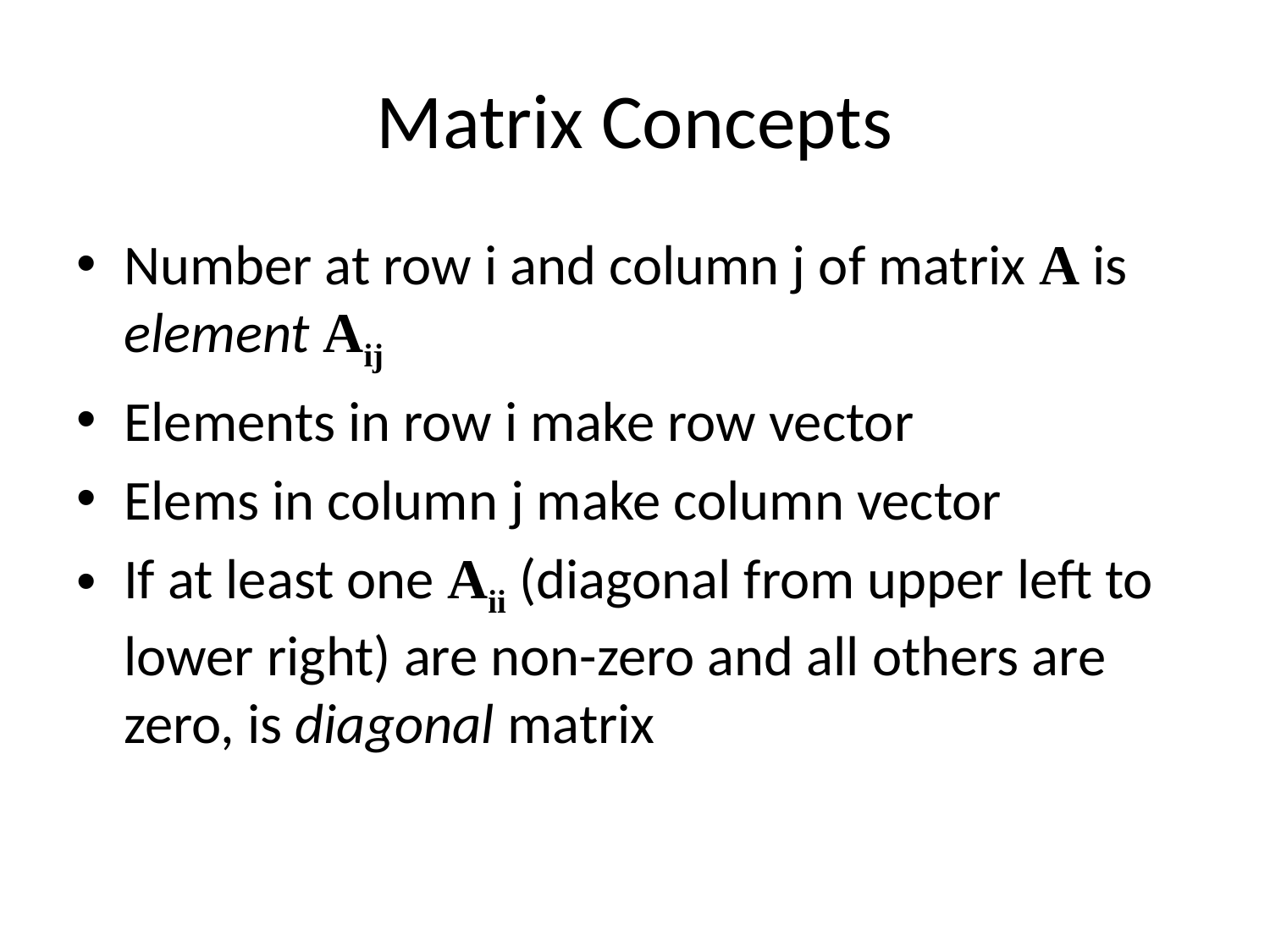

# Matrix Concepts
Number at row i and column j of matrix A is element Aij
Elements in row i make row vector
Elems in column j make column vector
If at least one Aii (diagonal from upper left to lower right) are non-zero and all others are zero, is diagonal matrix